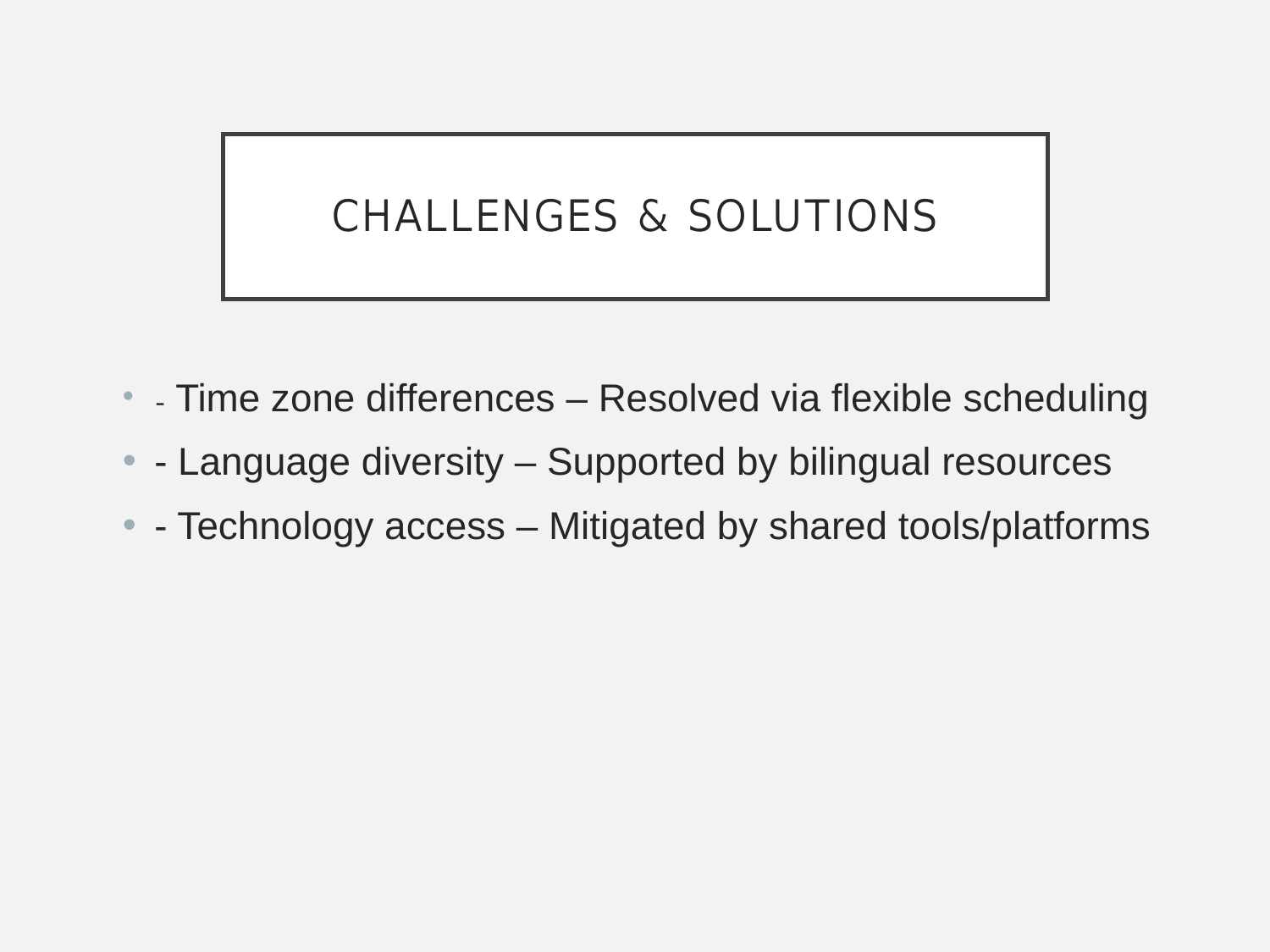

# Challenges & Solutions
- Time zone differences – Resolved via flexible scheduling
- Language diversity – Supported by bilingual resources
- Technology access – Mitigated by shared tools/platforms